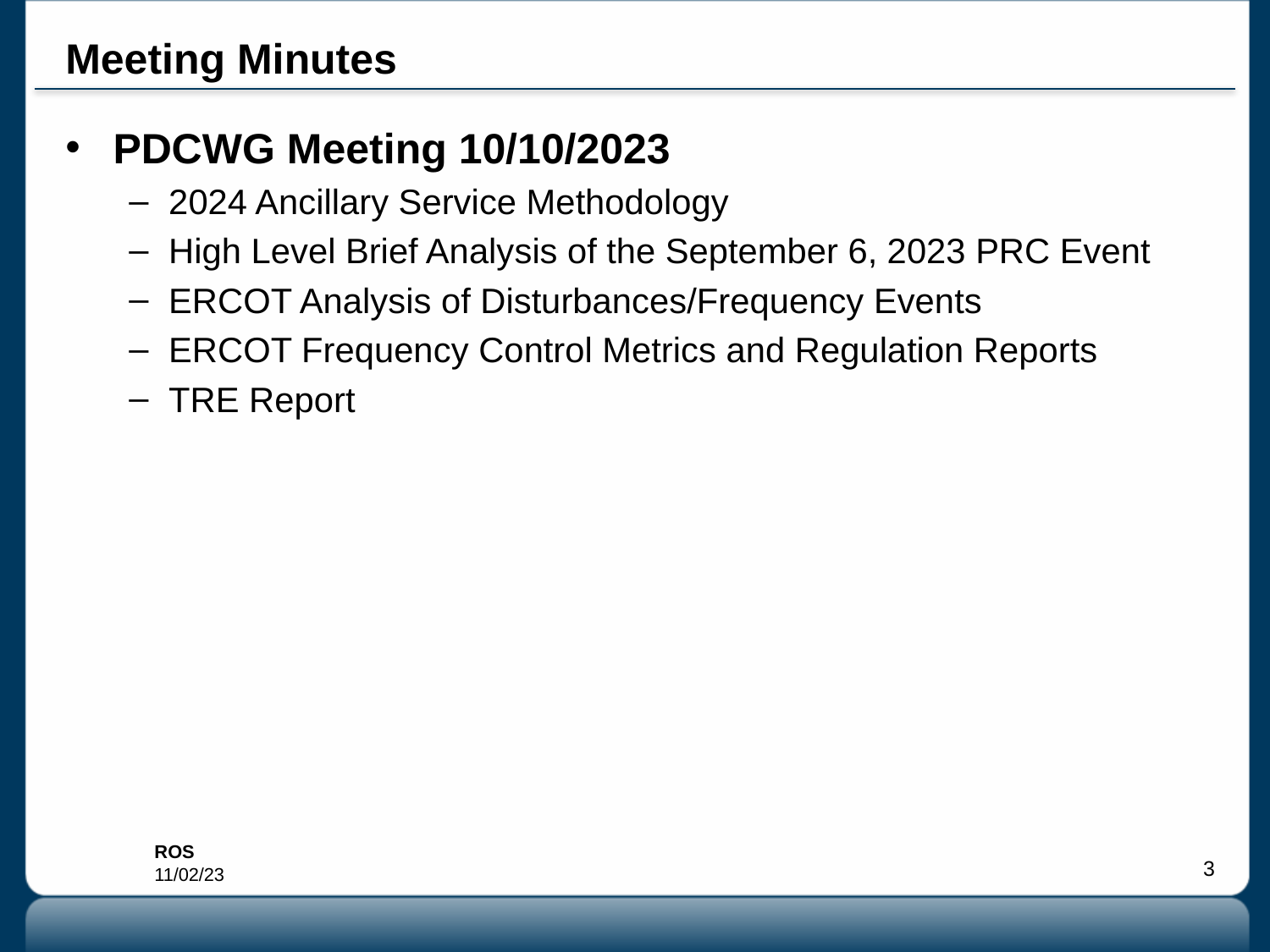

# Meeting Minutes
PDCWG Meeting 10/10/2023
2024 Ancillary Service Methodology
High Level Brief Analysis of the September 6, 2023 PRC Event
ERCOT Analysis of Disturbances/Frequency Events
ERCOT Frequency Control Metrics and Regulation Reports
TRE Report